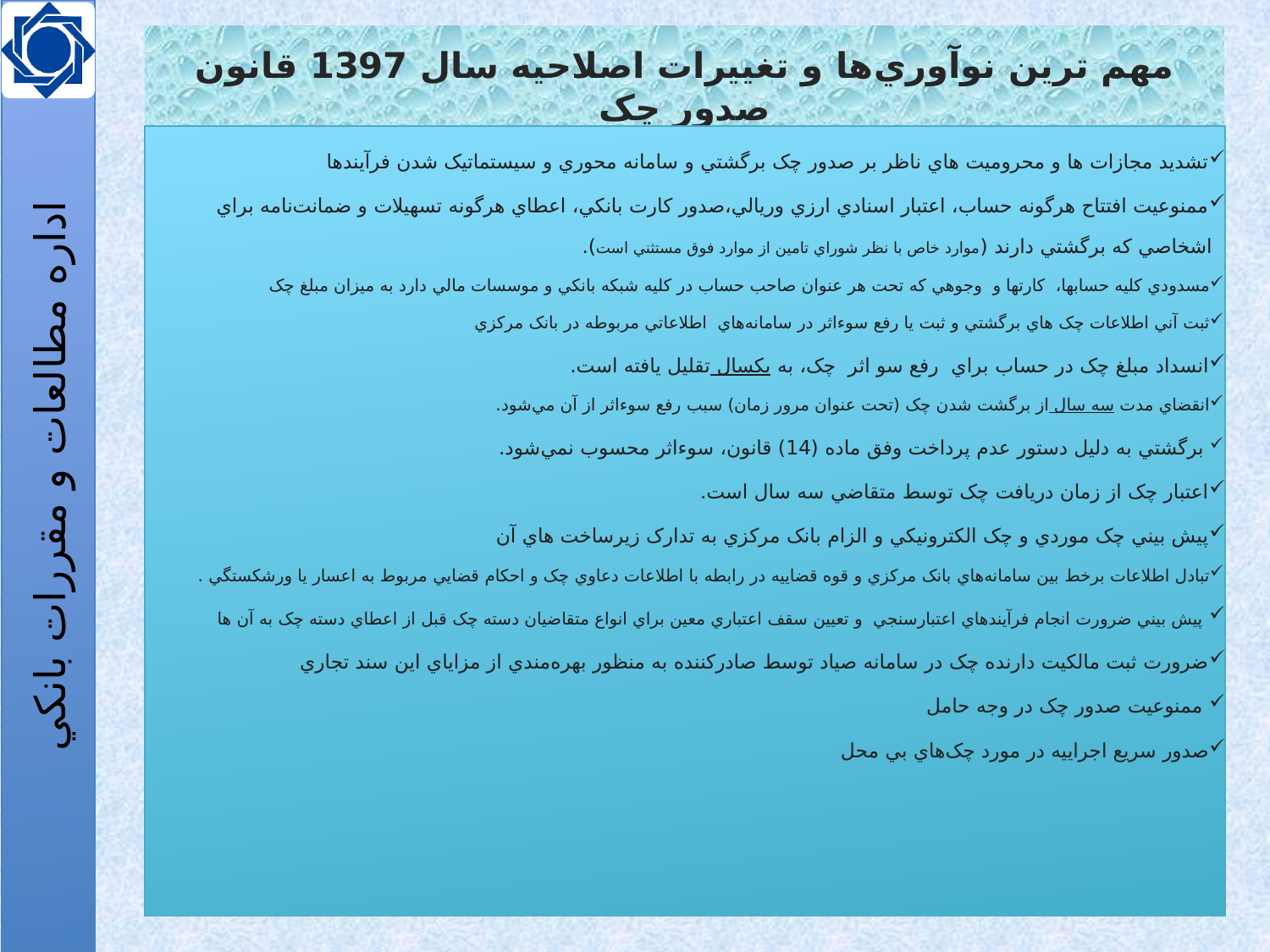

# مهم ترين نوآوري‌ها و تغييرات اصلاحيه سال 1397 قانون صدور چک
تشديد مجازات ها و محروميت هاي ناظر بر صدور چک برگشتي و سامانه محوري و سيستماتيک شدن فرآيندها
ممنوعيت افتتاح هرگونه حساب، اعتبار اسنادي ارزي وريالي،صدور کارت بانکي، اعطاي هرگونه تسهيلات و ضمانت‌نامه براي اشخاصي که برگشتي دارند (موارد خاص با نظر شوراي تامين از موارد فوق مستثني است).
مسدودي کليه حسابها،  کارتها و  وجوهي که تحت هر عنوان صاحب حساب در کليه شبکه بانکي و موسسات مالي دارد به ميزان مبلغ چک
ثبت آني اطلاعات چک هاي برگشتي و ثبت يا رفع سوءاثر در سامانه‌هاي  اطلاعاتي مربوطه در بانک مرکزي
انسداد مبلغ چک در حساب براي  رفع سو اثر  چک، به يکسال تقليل يافته است.
انقضاي مدت سه سال از برگشت شدن چک (تحت عنوان مرور زمان) سبب رفع سوءاثر از آن مي‌شود.
 برگشتي به دليل دستور عدم پرداخت وفق ماده (14) قانون، سوءاثر محسوب نمي‌شود.
اعتبار چک از زمان دريافت چک توسط متقاضي سه سال است.
پيش بيني چک موردي و چک الکترونيکي و الزام بانک مرکزي به تدارک زيرساخت هاي آن
تبادل اطلاعات برخط بين سامانه‌هاي بانک مرکزي و قوه قضاييه در رابطه با اطلاعات دعاوي چک و احکام قضايي مربوط به اعسار يا ورشکستگي .
 پيش بيني ضرورت انجام فرآيندهاي اعتبارسنجي  و تعيين سقف اعتباري معين براي انواع متقاضيان دسته چک قبل از اعطاي دسته چک به آن ها
ضرورت ثبت مالکيت دارنده چک در سامانه صياد توسط صادرکننده به منظور بهره‌مندي از مزاياي اين سند تجاري
 ممنوعيت صدور چک در وجه حامل
صدور سريع اجراييه در مورد چک‌هاي بي محل